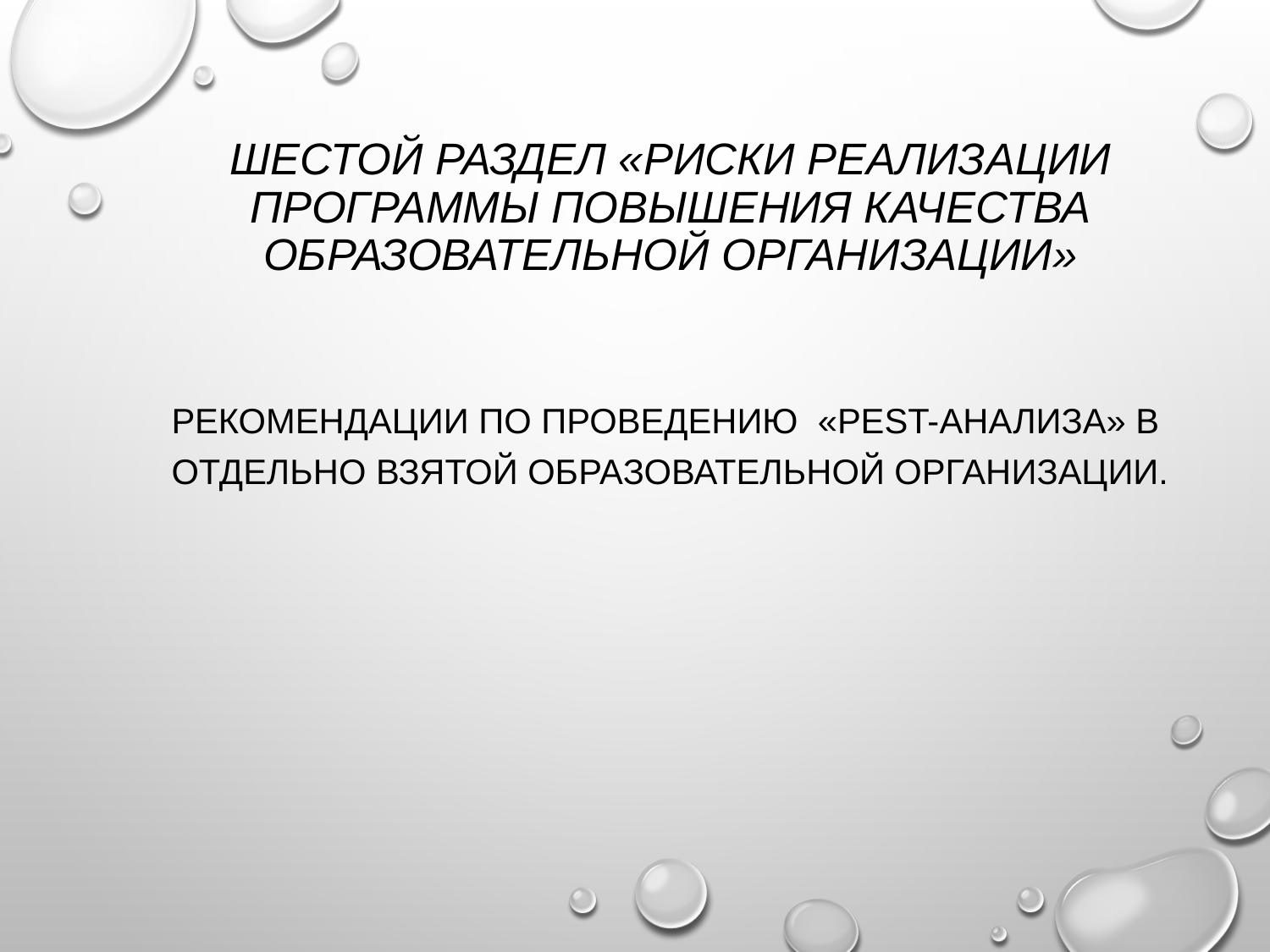

# Шестой раздел «Риски реализации Программы повышения качества образовательной организации»

рекомендации по проведению  «PEST-анализа» в отдельно взятой образовательной организации.